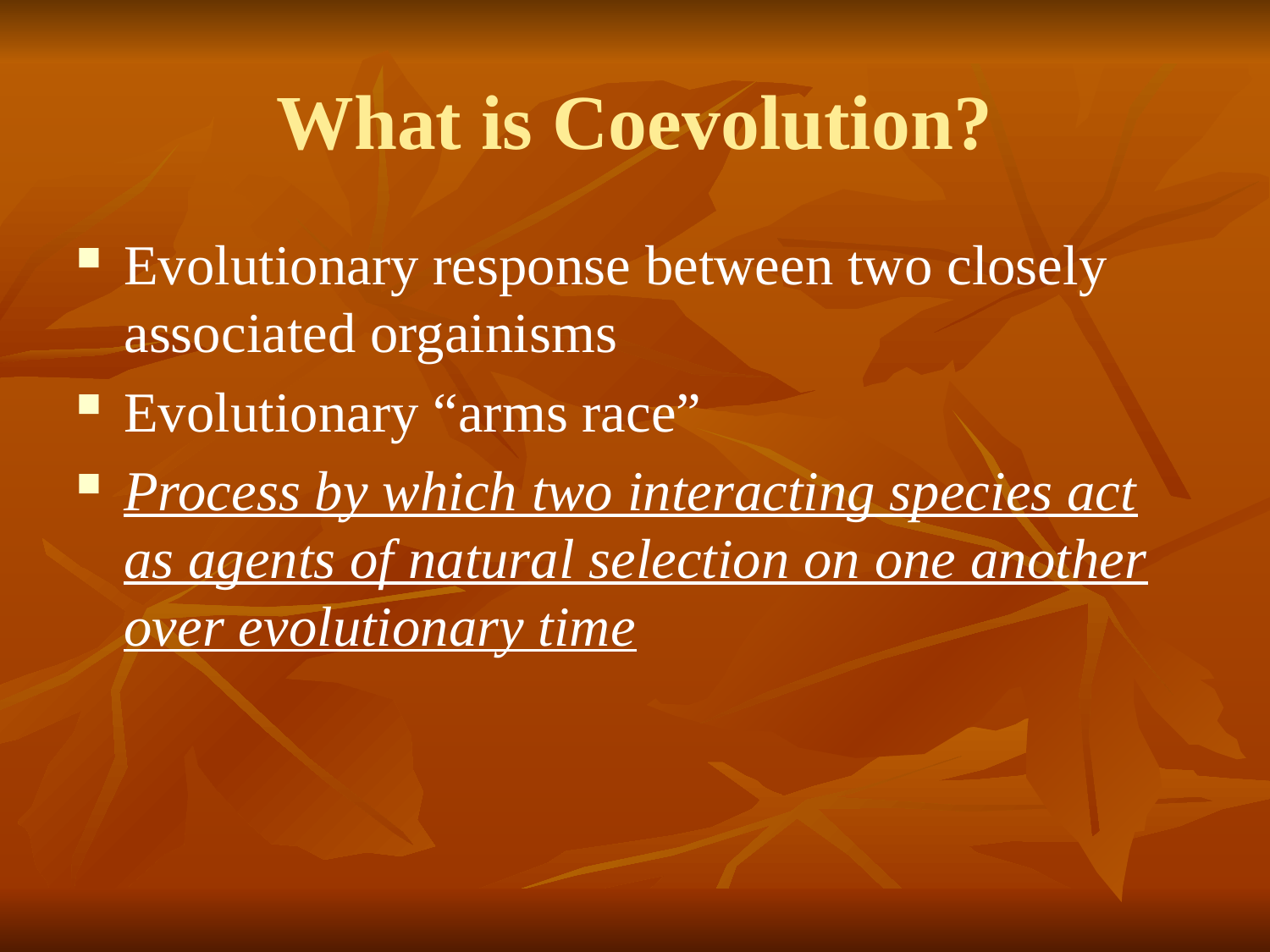

What is Coevolution?
Evolutionary response between two closely associated orgainisms
Evolutionary “arms race”
Process by which two interacting species act as agents of natural selection on one another over evolutionary time